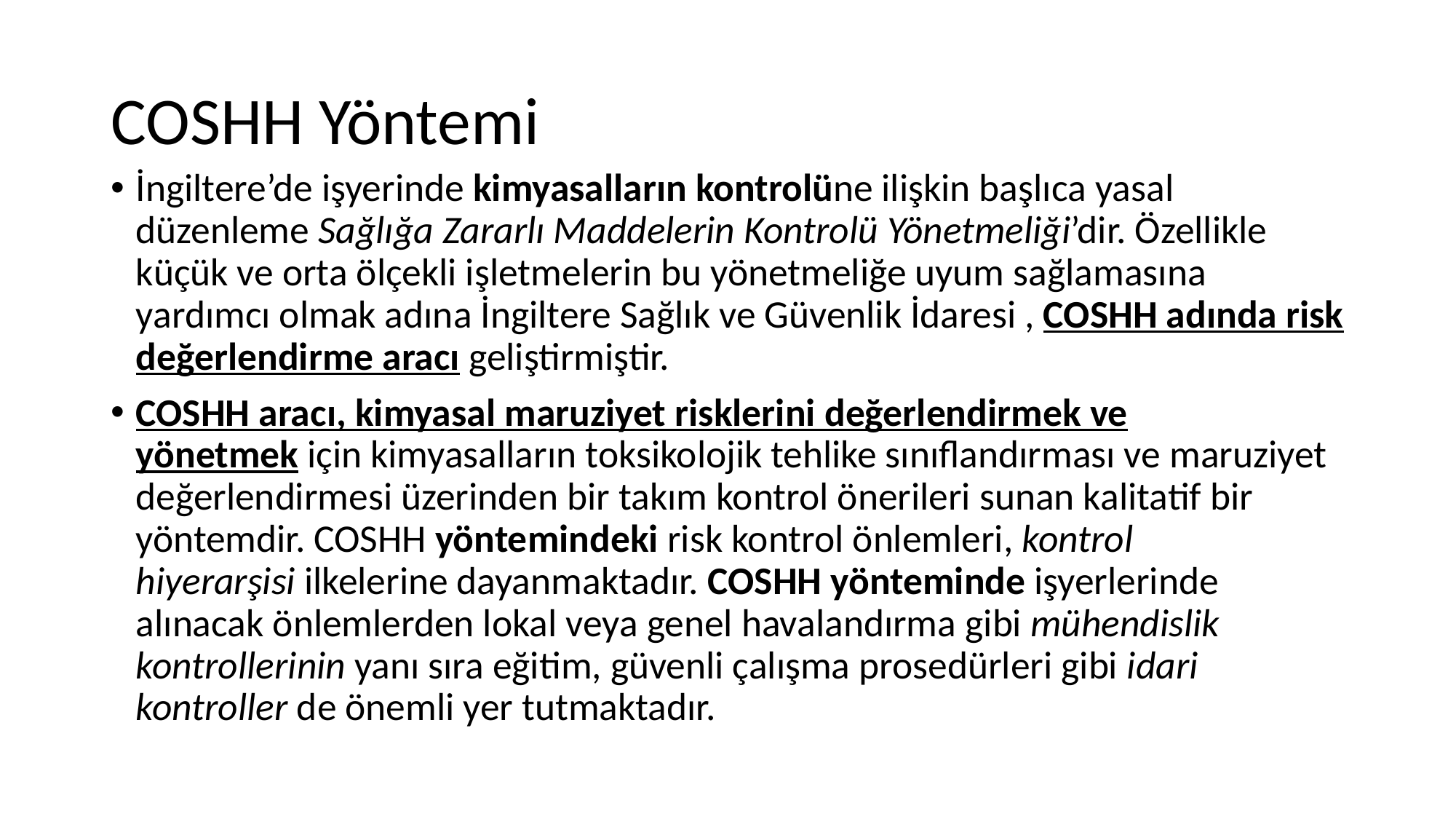

# COSHH Yöntemi
İngiltere’de işyerinde kimyasalların kontrolüne ilişkin başlıca yasal düzenleme Sağlığa Zararlı Maddelerin Kontrolü Yönetmeliği’dir. Özellikle küçük ve orta ölçekli işletmelerin bu yönetmeliğe uyum sağlamasına yardımcı olmak adına İngiltere Sağlık ve Güvenlik İdaresi , COSHH adında risk değerlendirme aracı geliştirmiştir.
COSHH aracı, kimyasal maruziyet risklerini değerlendirmek ve yönetmek için kimyasalların toksikolojik tehlike sınıflandırması ve maruziyet değerlendirmesi üzerinden bir takım kontrol önerileri sunan kalitatif bir yöntemdir. COSHH yöntemindeki risk kontrol önlemleri, kontrol hiyerarşisi ilkelerine dayanmaktadır. COSHH yönteminde işyerlerinde alınacak önlemlerden lokal veya genel havalandırma gibi mühendislik kontrollerinin yanı sıra eğitim, güvenli çalışma prosedürleri gibi idari kontroller de önemli yer tutmaktadır.